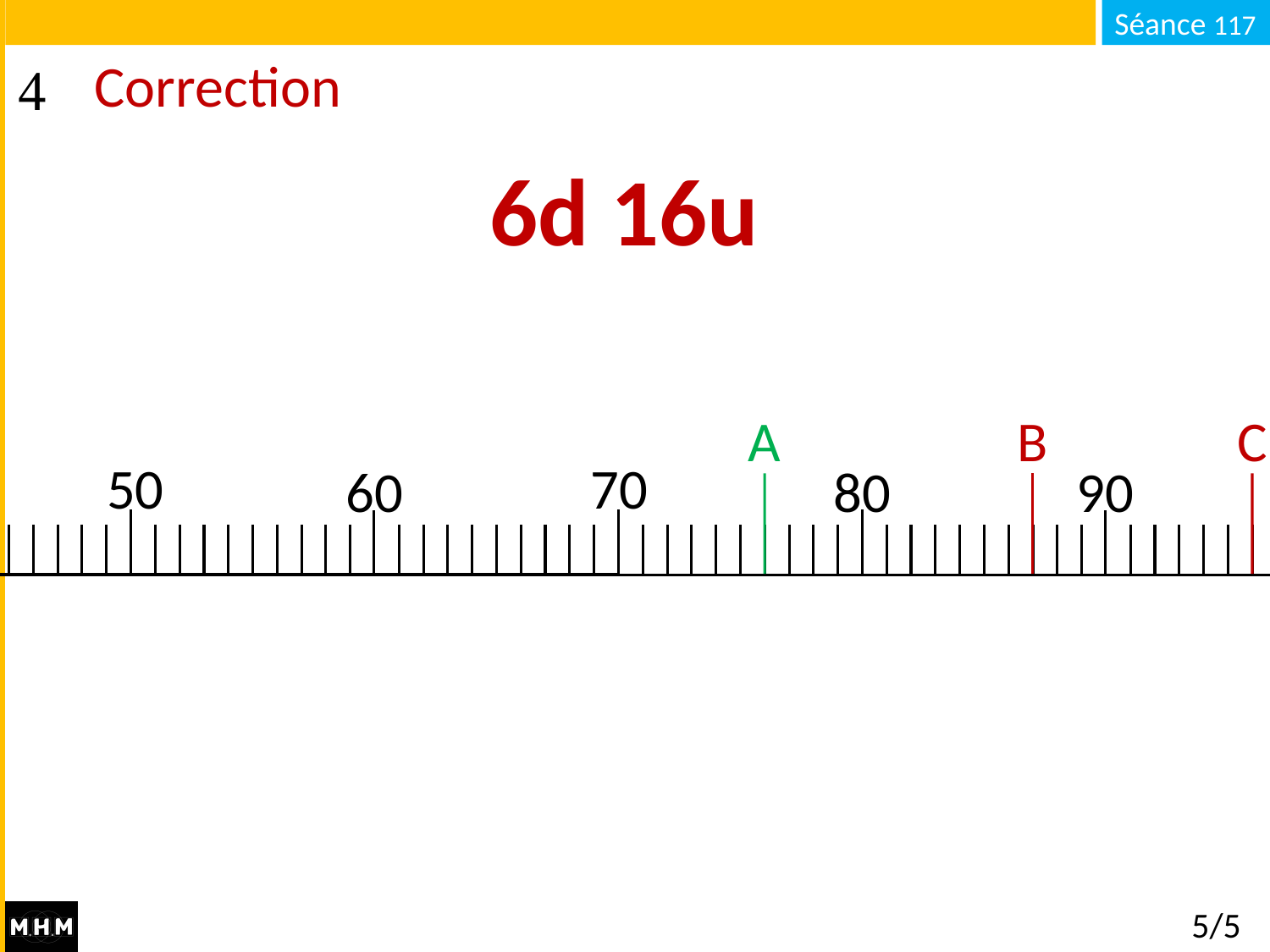

# Correction
6d 16u
A
B
C
50
70
80
90
60
5/5